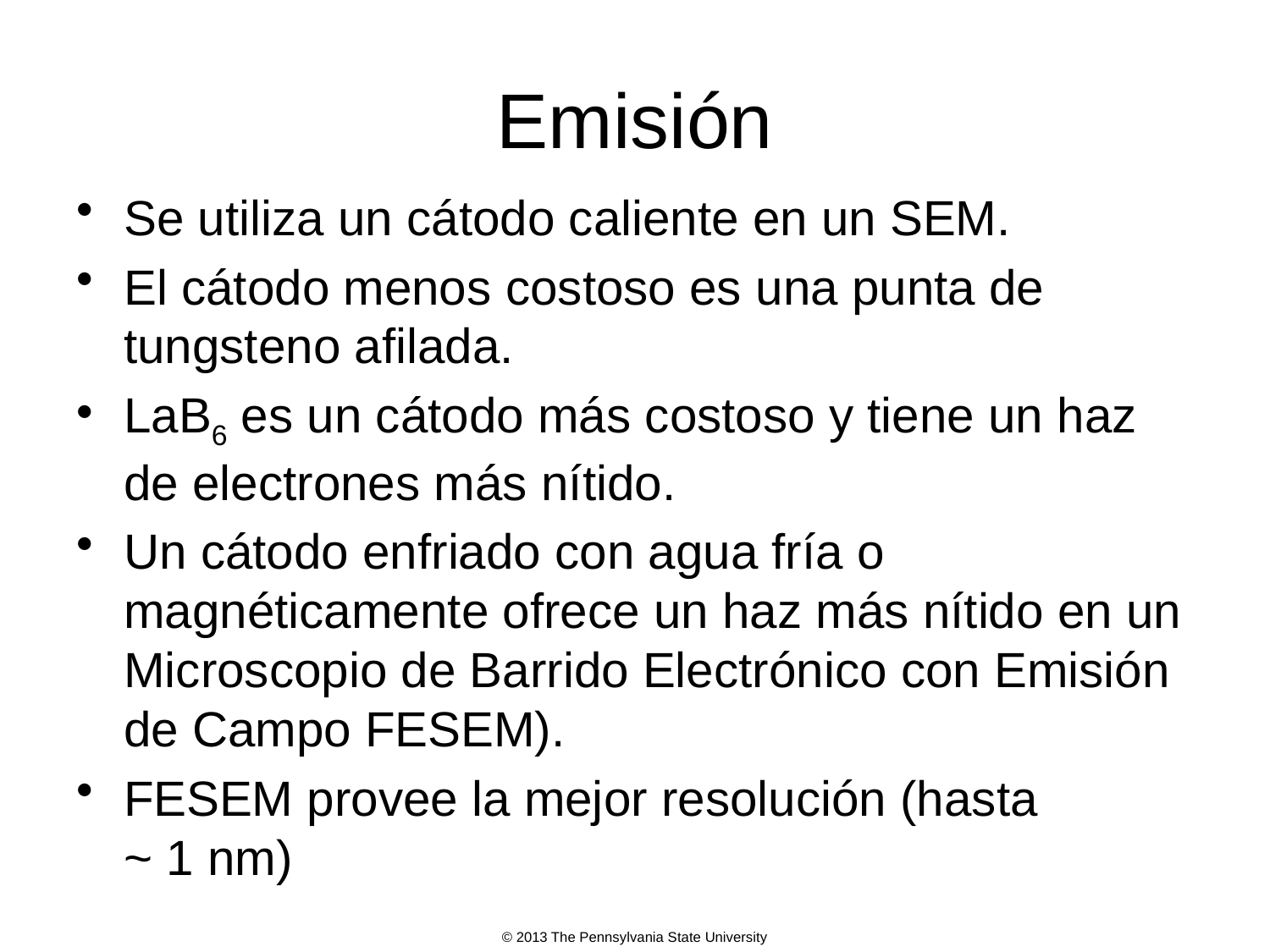

# Emisión
Se utiliza un cátodo caliente en un SEM.
El cátodo menos costoso es una punta de tungsteno afilada.
LaB6 es un cátodo más costoso y tiene un haz de electrones más nítido.
Un cátodo enfriado con agua fría o magnéticamente ofrece un haz más nítido en un Microscopio de Barrido Electrónico con Emisión de Campo FESEM).
FESEM provee la mejor resolución (hasta           ~ 1 nm)